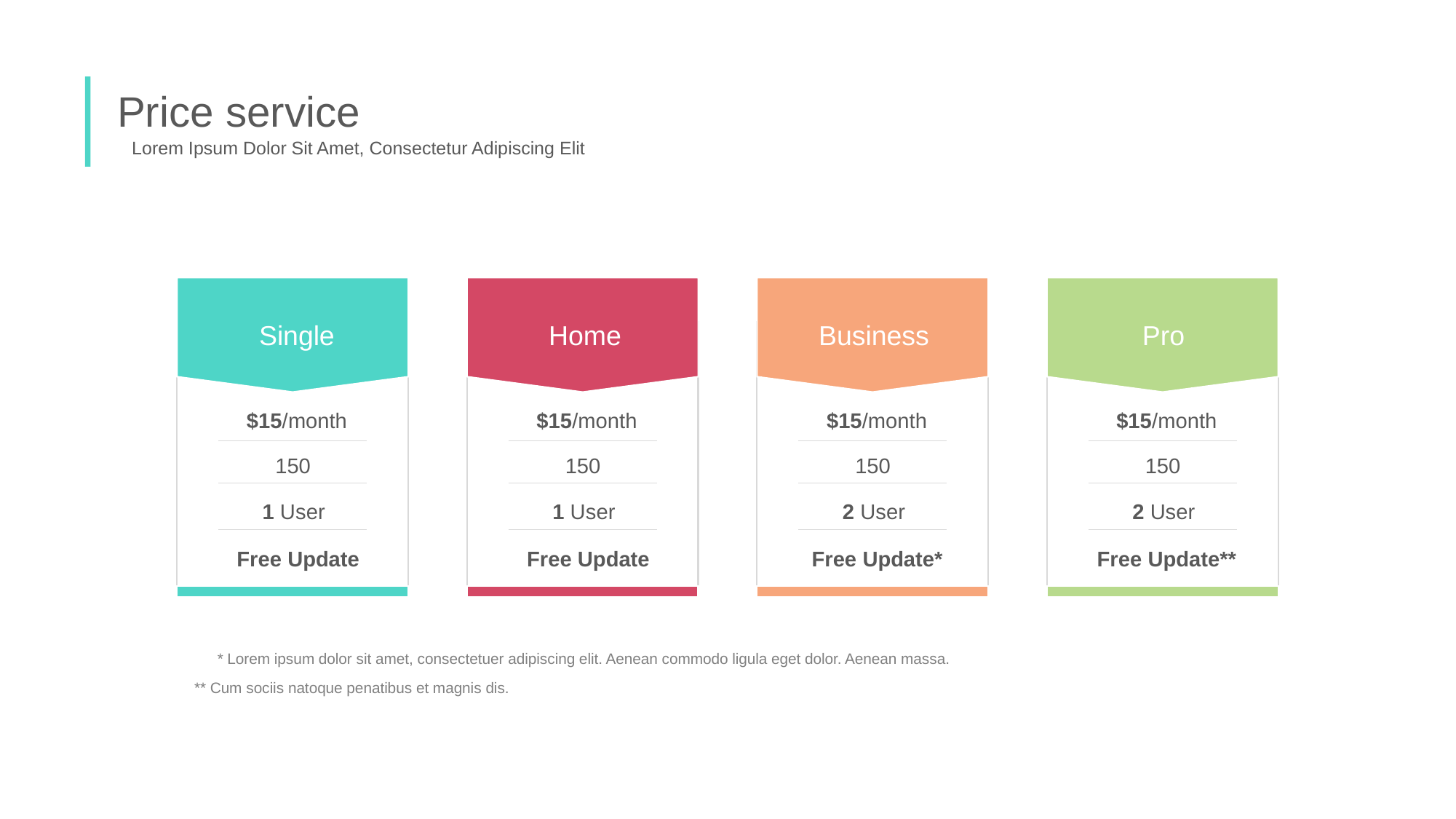

Price service
Lorem Ipsum Dolor Sit Amet, Consectetur Adipiscing Elit

Single

$15/month
150
1 User
Free Update

Home

$15/month
150
1 User
Free Update

Business

$15/month
150
2 User
Free Update*

Pro

$15/month
150
2 User
Free Update**

* Lorem ipsum dolor sit amet, consectetuer adipiscing elit. Aenean commodo ligula eget dolor. Aenean massa.
** Cum sociis natoque penatibus et magnis dis.